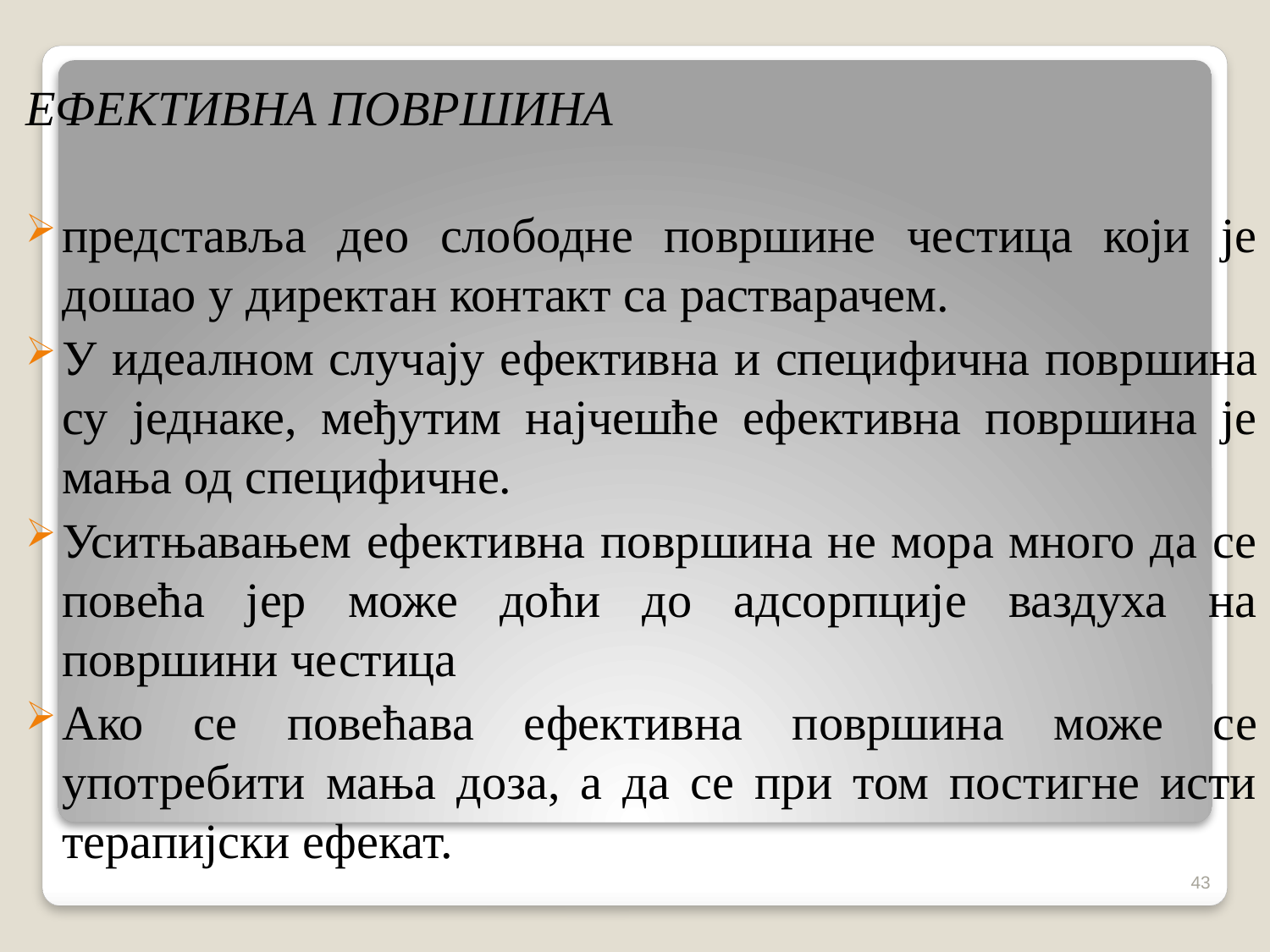

ЕФЕКТИВНА ПОВРШИНА

представља део слободне површине честица који је дошао у директан контакт са растварачем.
У идеалном случају ефективна и специфична површина су једнаке, међутим најчешће ефективна површина је мања од специфичне.
Уситњавањем ефективна површина не мора много да се повећа јер може доћи до адсорпције ваздуха на површини честица
Ако се повећава ефективна површина може се употребити мања доза, а да се при том постигне исти терапијски ефекат.

43